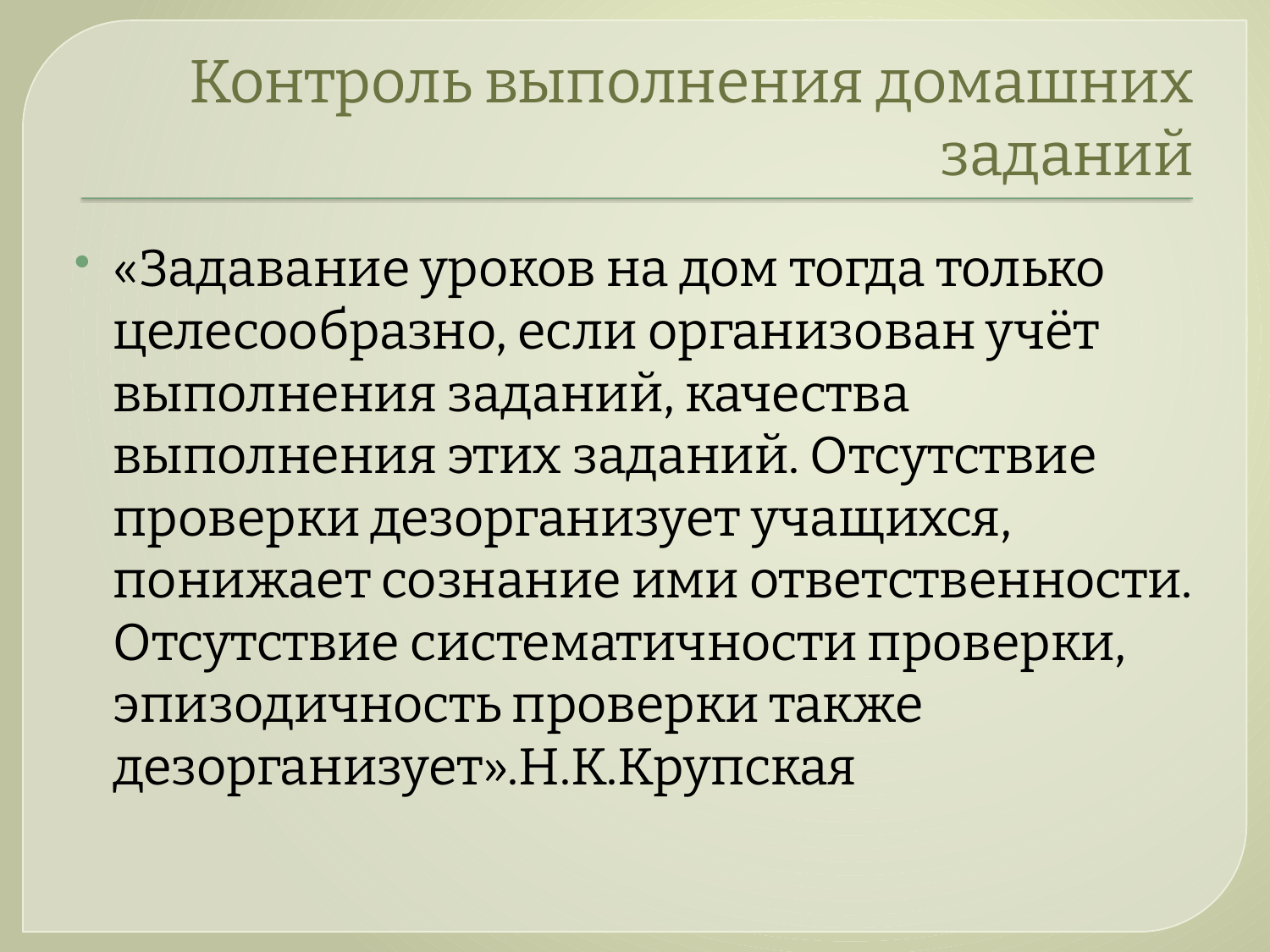

# Контроль выполнения домашних заданий
«Задавание уроков на дом тогда только целесообразно, если организован учёт выполнения заданий, качества выполнения этих заданий. Отсутствие проверки дезорганизует учащихся, понижает сознание ими ответственности. Отсутствие систематичности проверки, эпизодичность проверки также дезорганизует».Н.К.Крупская